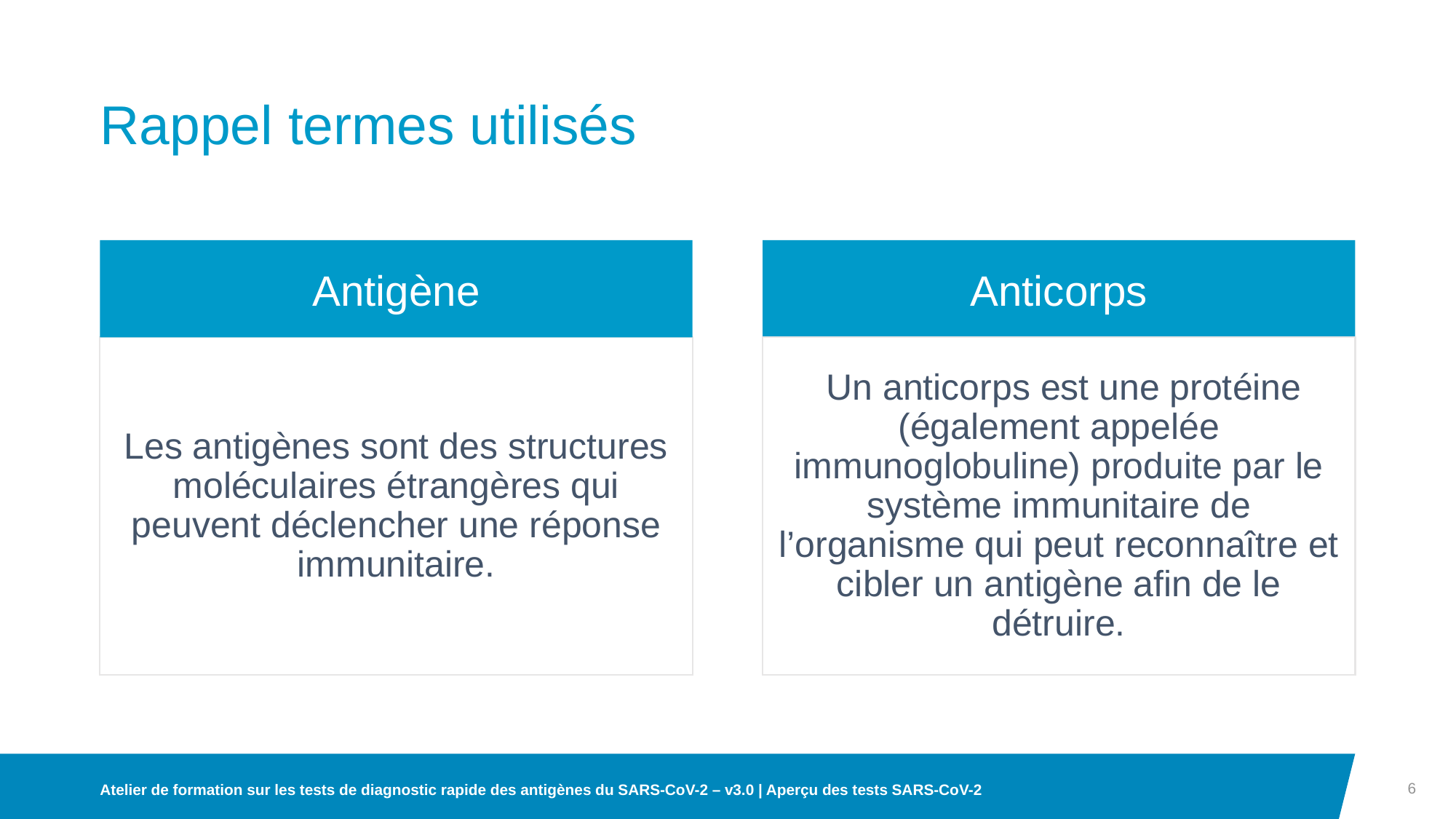

# Rappel termes utilisés
Antigène
Anticorps
Les antigènes sont des structures moléculaires étrangères qui peuvent déclencher une réponse immunitaire.
 Un anticorps est une protéine (également appelée immunoglobuline) produite par le système immunitaire de l’organisme qui peut reconnaître et cibler un antigène afin de le détruire.
6
Atelier de formation sur les tests de diagnostic rapide des antigènes du SARS-CoV-2 – v3.0 | Aperçu des tests SARS-CoV-2